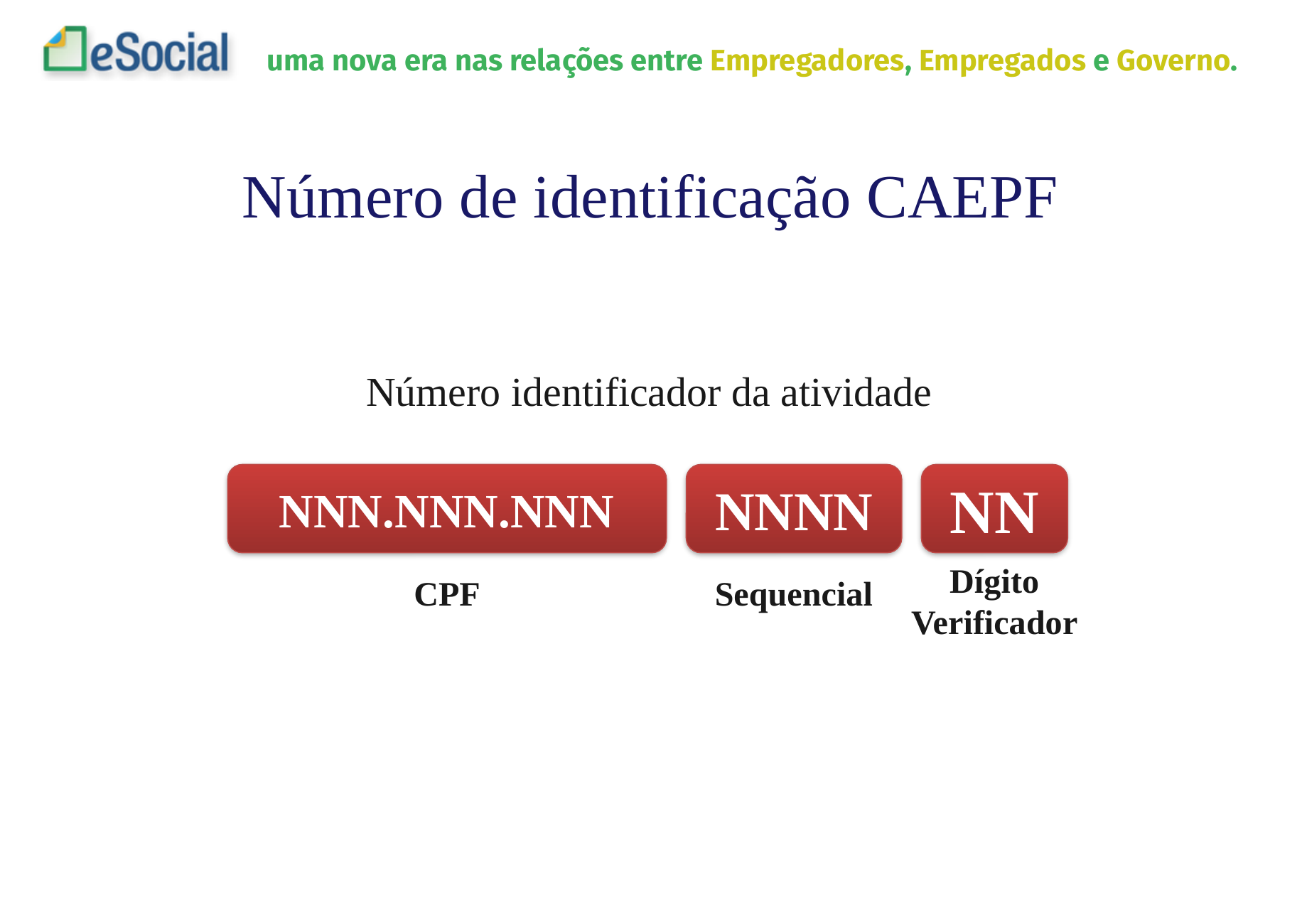

Número de identificação CAEPF
Número identificador da atividade
NNN.NNN.NNN
NNNN
NN
Dígito
Verificador
CPF
Sequencial